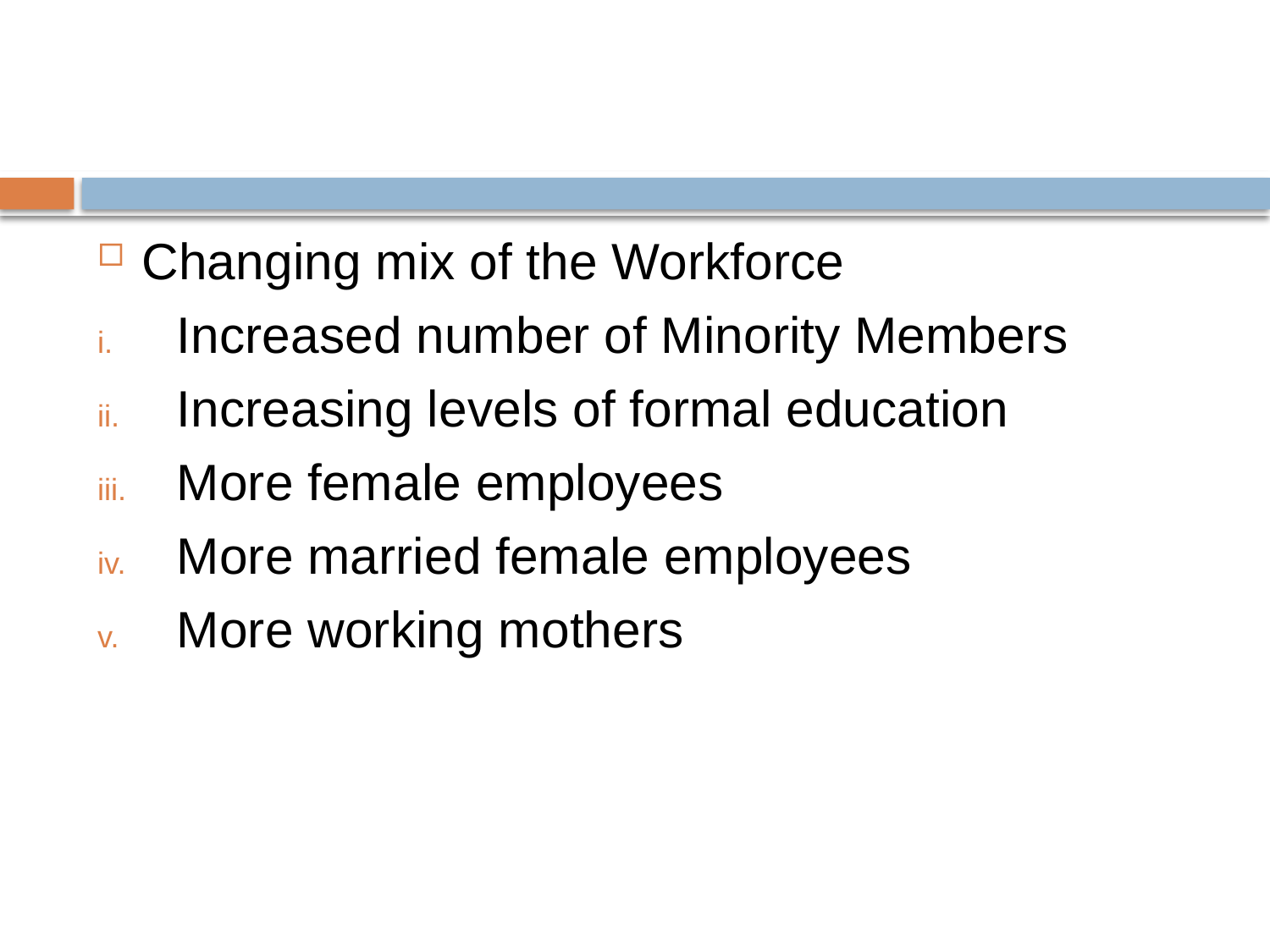

#
Changing mix of the Workforce
Increased number of Minority Members
Increasing levels of formal education
More female employees
More married female employees
More working mothers